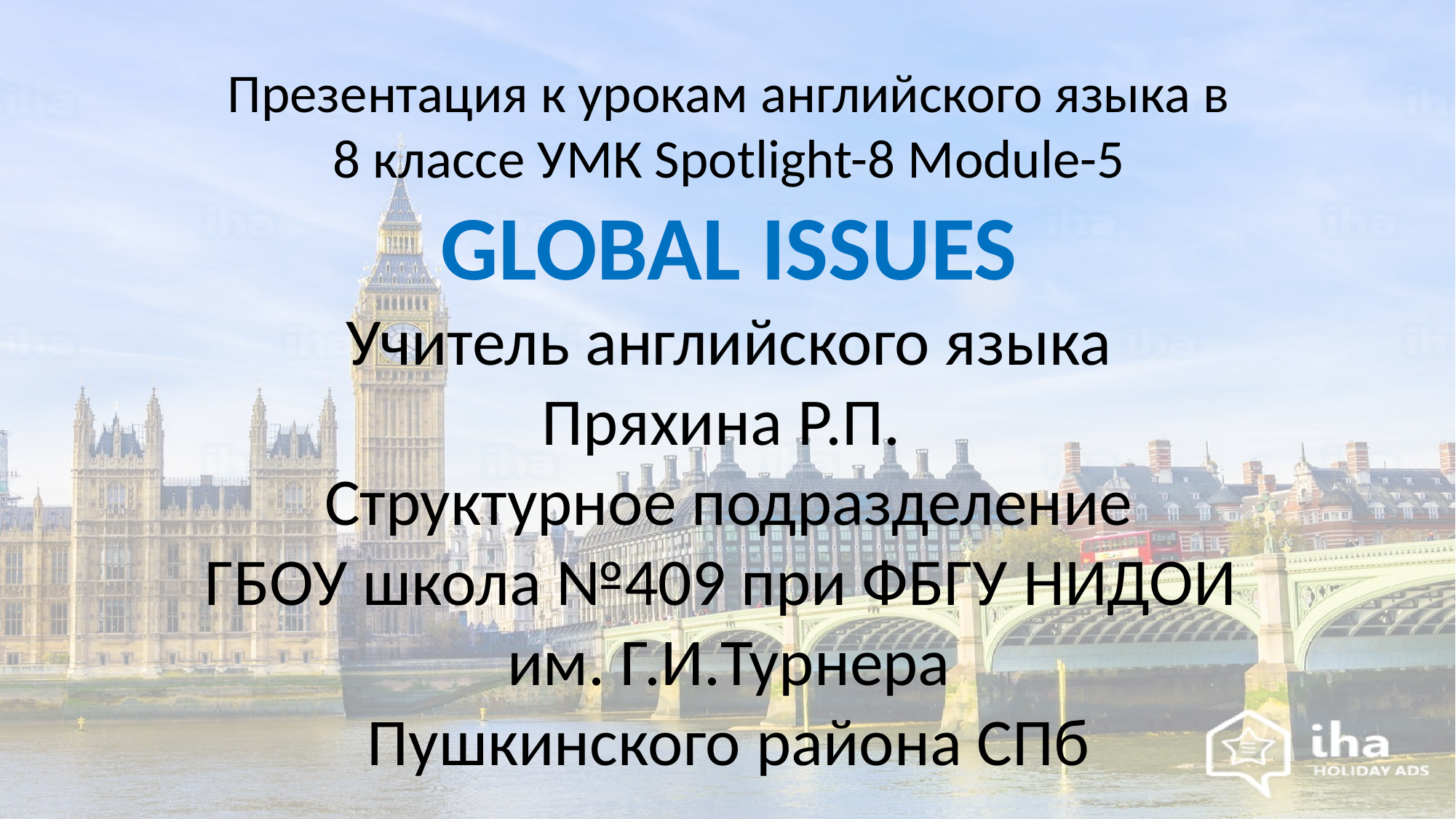

Презентация к урокам английского языка в
8 классе УМК Spotlight-8 Module-5
GLOBAL ISSUES
Учитель английского языка
Пряхина Р.П.
Структурное подразделение
ГБОУ школа №409 при ФБГУ НИДОИ
им. Г.И.Турнера
Пушкинского района СПб